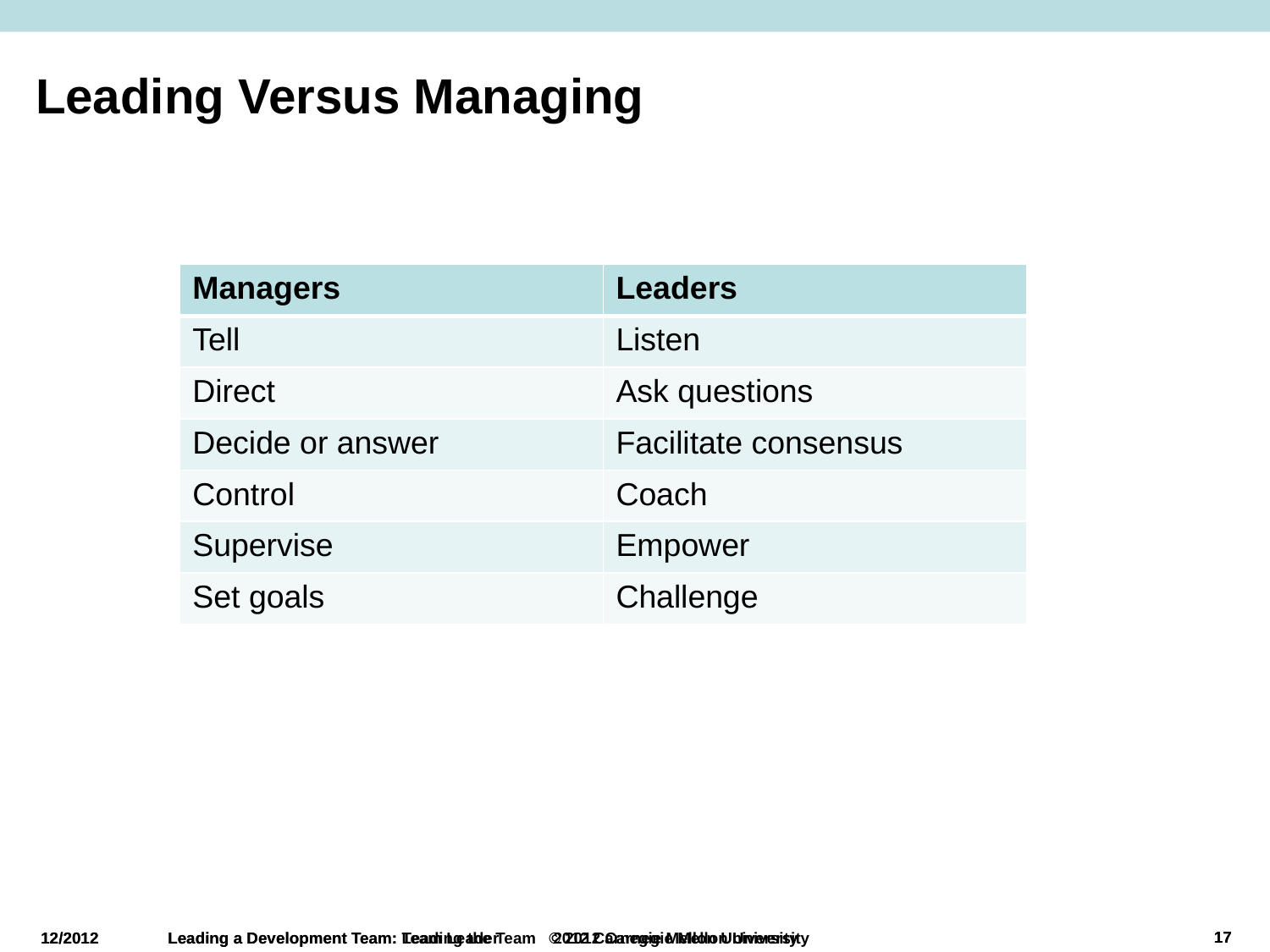

# Leading Versus Managing
| Managers | Leaders |
| --- | --- |
| Tell | Listen |
| Direct | Ask questions |
| Decide or answer | Facilitate consensus |
| Control | Coach |
| Supervise | Empower |
| Set goals | Challenge |